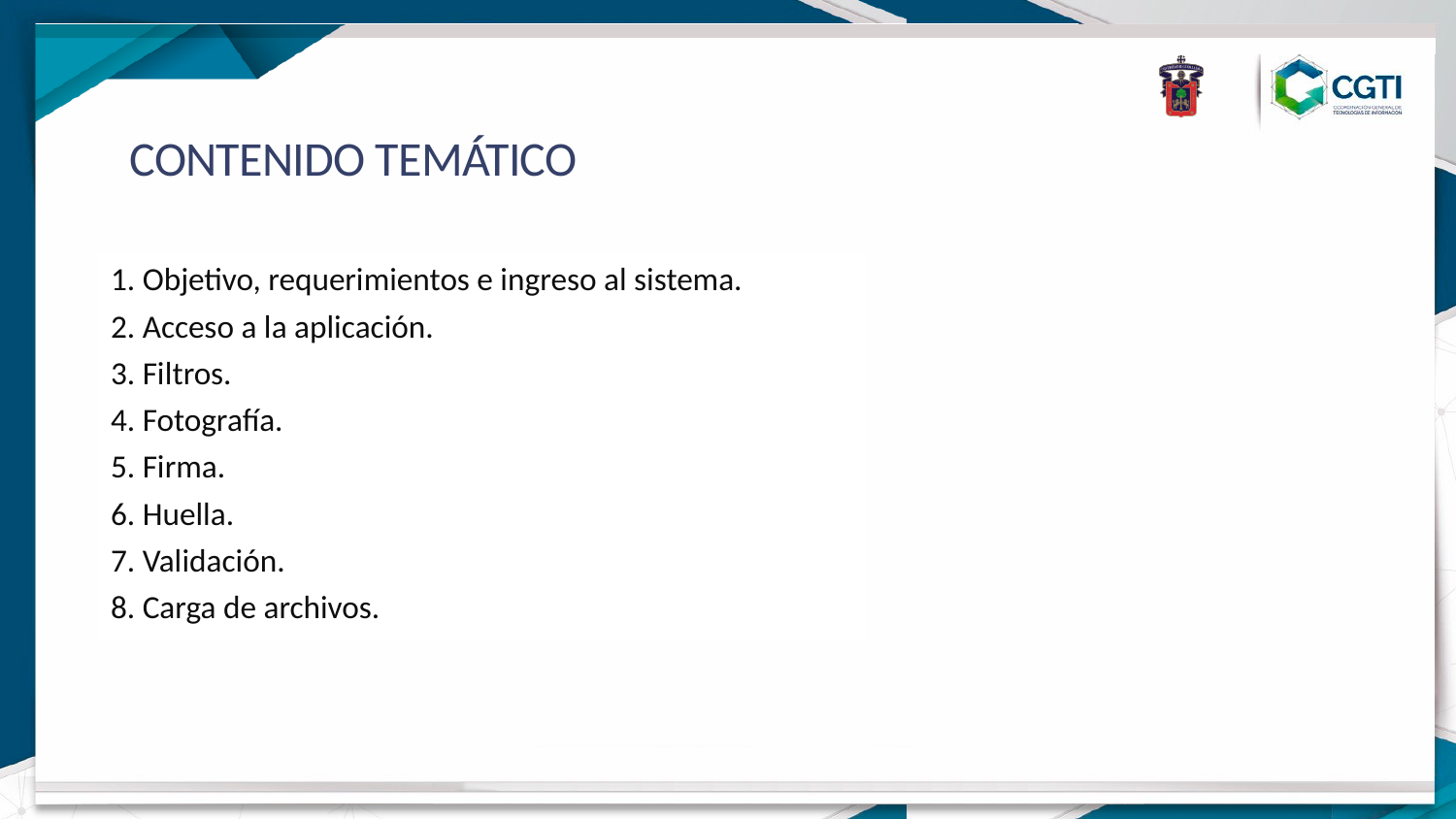

# CONTENIDO TEMÁTICO
1. Objetivo, requerimientos e ingreso al sistema.
2. Acceso a la aplicación.
3. Filtros.
4. Fotografía.
5. Firma.
6. Huella.
7. Validación.
8. Carga de archivos.